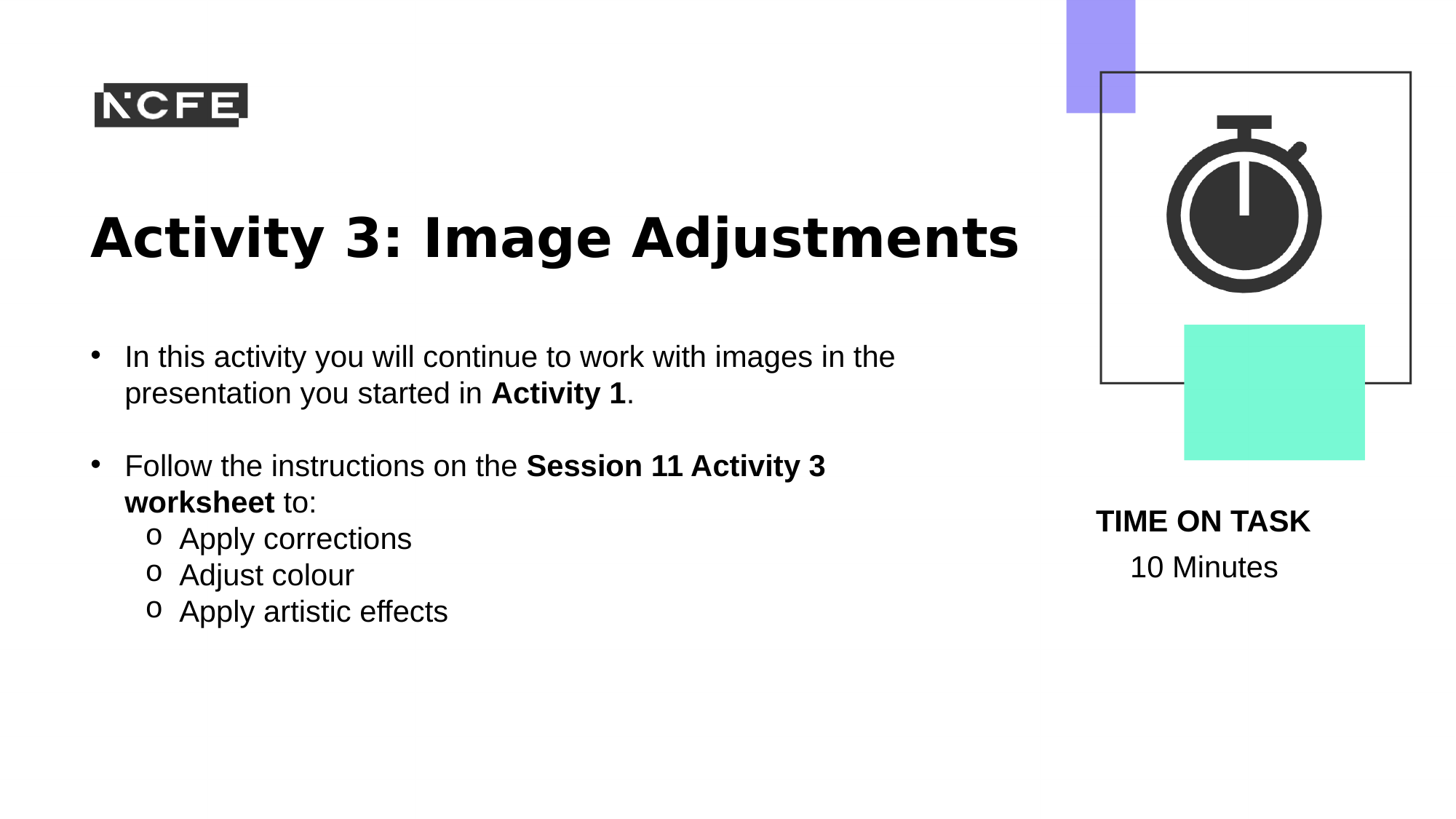

# Activity 3: Image Adjustments
In this activity you will continue to work with images in the presentation you started in Activity 1.

Follow the instructions on the Session 11 Activity 3 worksheet to:
Apply corrections
Adjust colour
Apply artistic effects
10 Minutes